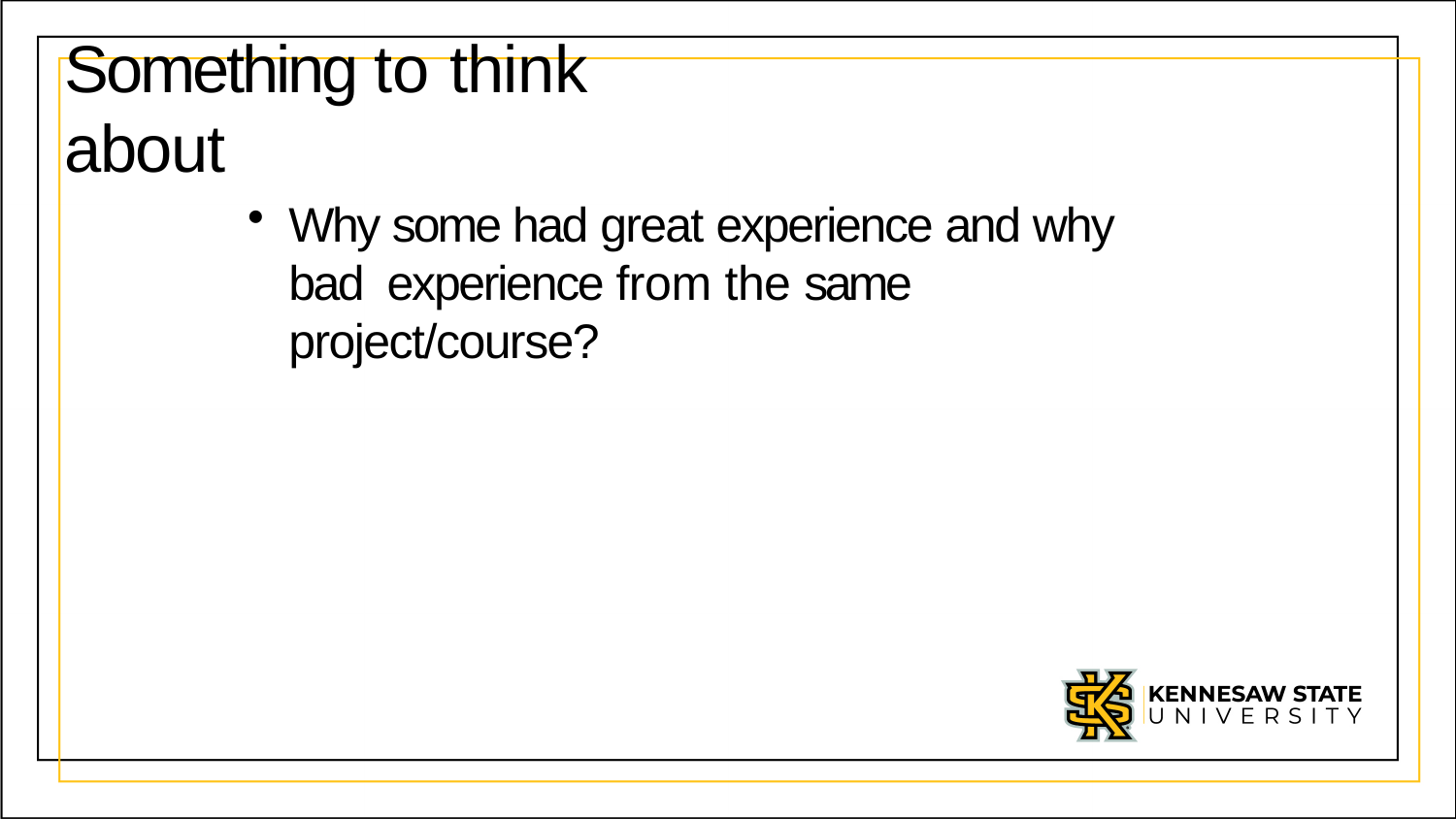

# Something to think about
Why some had great experience and why bad  experience from the same project/course?